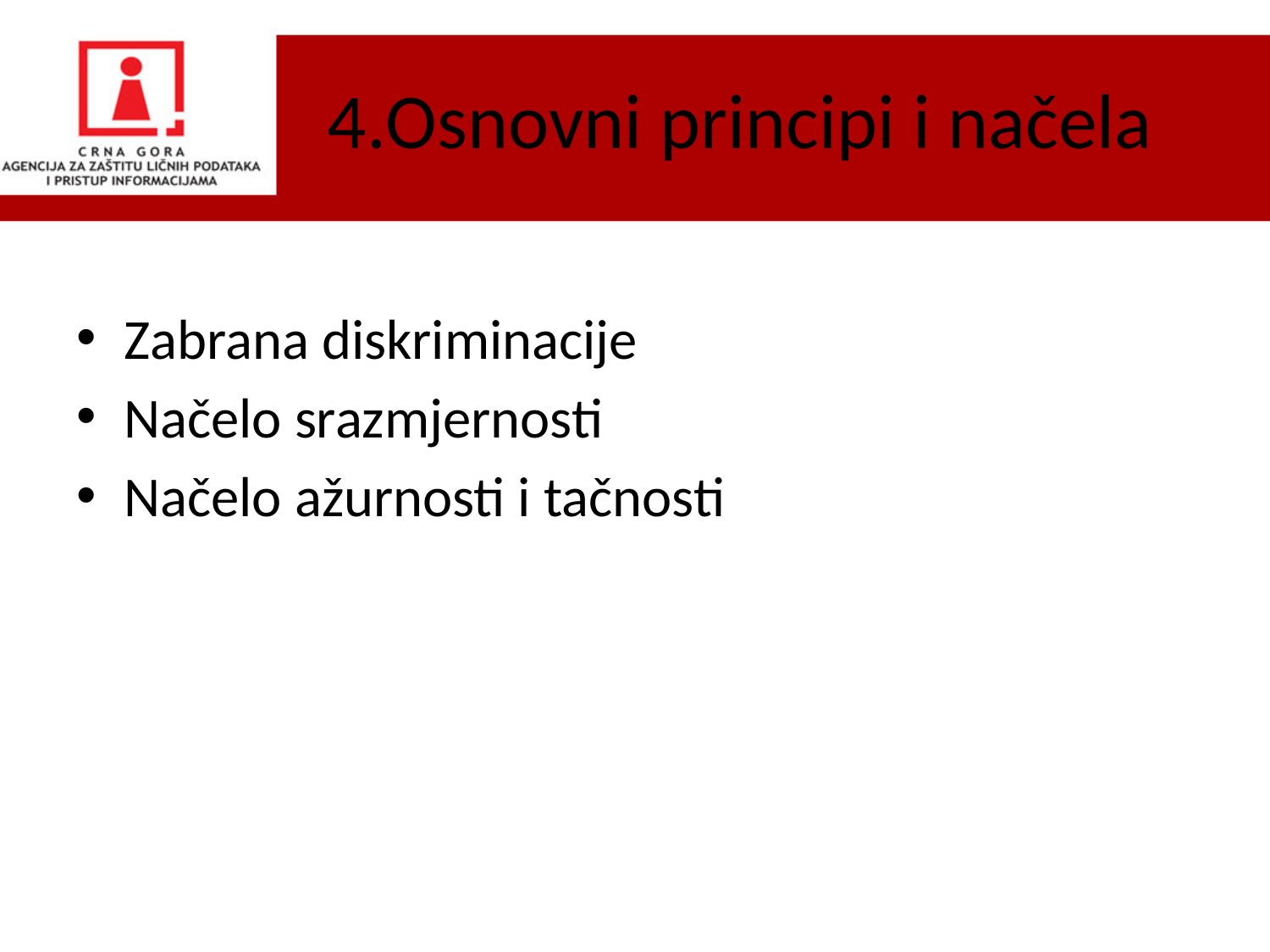

# 4.Osnovni principi i načela
Zabrana diskriminacije
Načelo srazmjernosti
Načelo ažurnosti i tačnosti